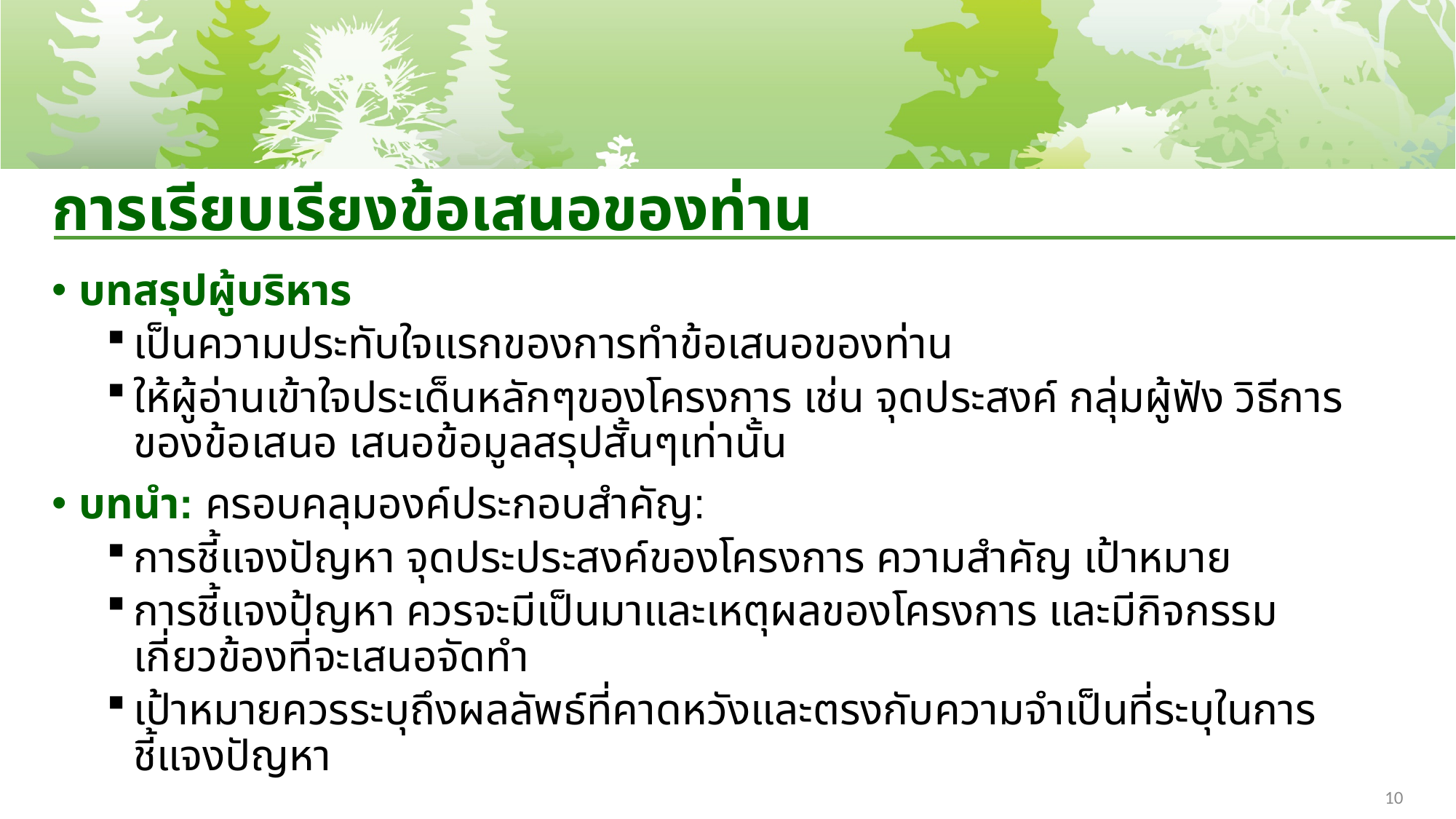

# การเรียบเรียงข้อเสนอของท่าน
บทสรุปผู้บริหาร
เป็นความประทับใจแรกของการทำข้อเสนอของท่าน
ให้ผู้อ่านเข้าใจประเด็นหลักๆของโครงการ เช่น จุดประสงค์ กลุ่มผู้ฟัง วิธีการของข้อเสนอ เสนอข้อมูลสรุปสั้นๆเท่านั้น
บทนำ: ครอบคลุมองค์ประกอบสำคัญ:
การชี้แจงปัญหา จุดประประสงค์ของโครงการ ความสำคัญ เป้าหมาย
การชี้แจงป้ญหา ควรจะมีเป็นมาและเหตุผลของโครงการ และมีกิจกรรมเกี่ยวข้องที่จะเสนอจัดทำ
เป้าหมายควรระบุถึงผลลัพธ์ที่คาดหวังและตรงกับความจำเป็นที่ระบุในการชี้แจงปัญหา
10